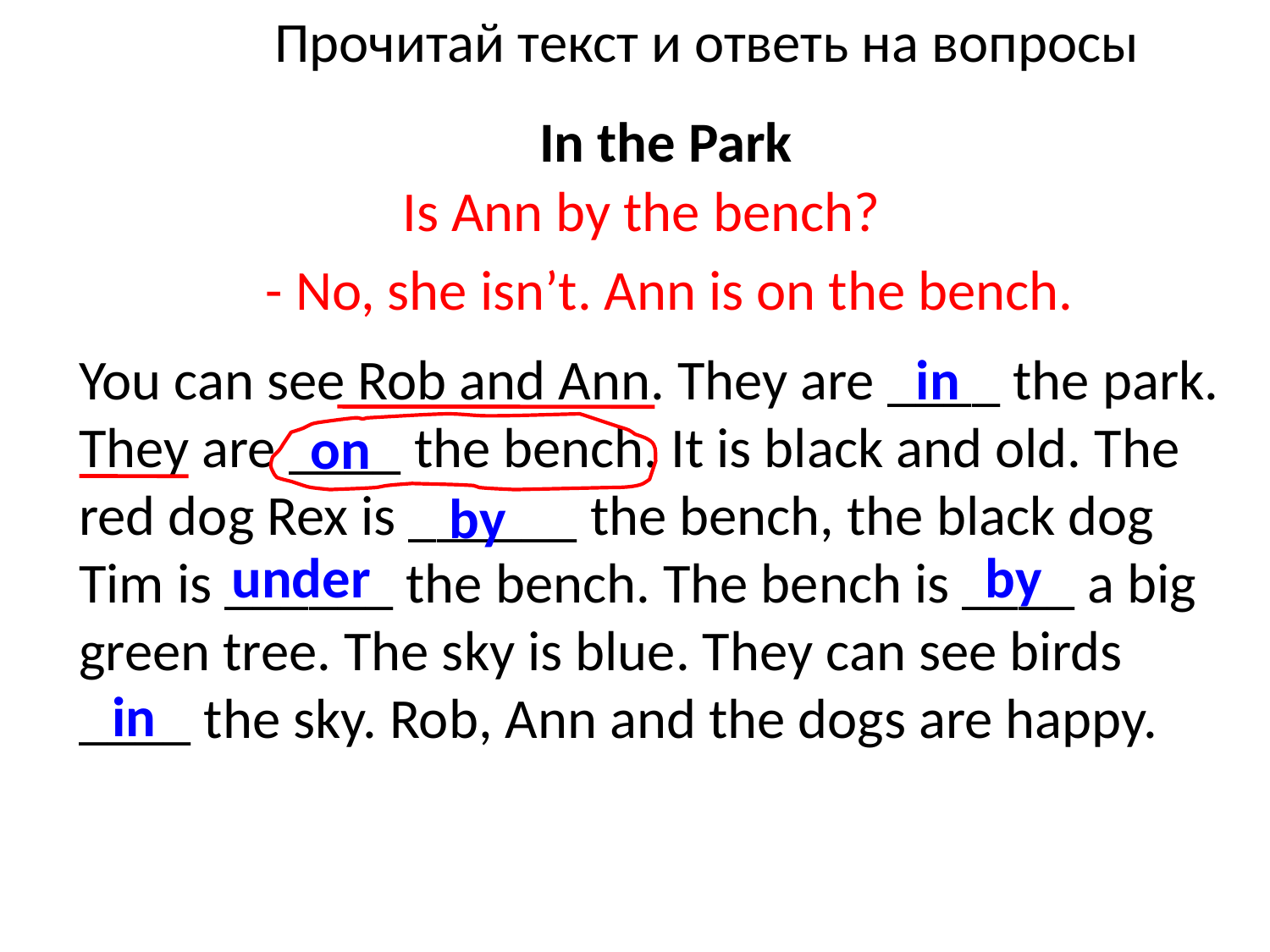

Прочитай текст и ответь на вопросы
In the Park
Is Ann by the bench?
- No, she isn’t. Ann is on the bench.
You can see Rob and Ann. They are ____ the park.
They are ____ the bench. It is black and old. The
red dog Rex is ______ the bench, the black dog
Tim is ______ the bench. The bench is ____ a big
green tree. The sky is blue. They can see birds
____ the sky. Rob, Ann and the dogs are happy.
in
on

by
under
by
in